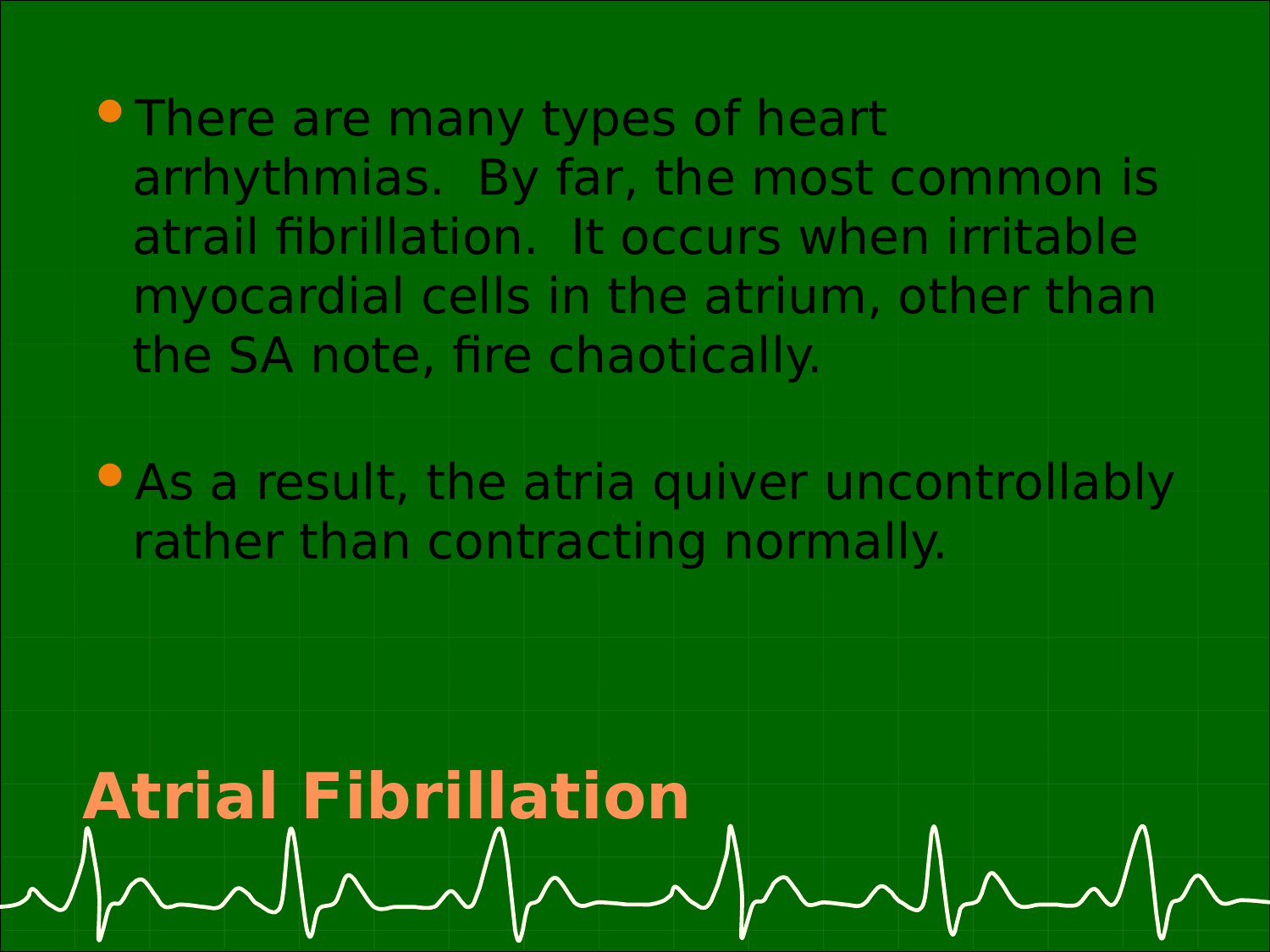

There are many types of heart arrhythmias.  By far, the most common is atrail fibrillation.  It occurs when irritable myocardial cells in the atrium, other than the SA note, fire chaotically.

As a result, the atria quiver uncontrollably rather than contracting normally.
# Atrial Fibrillation